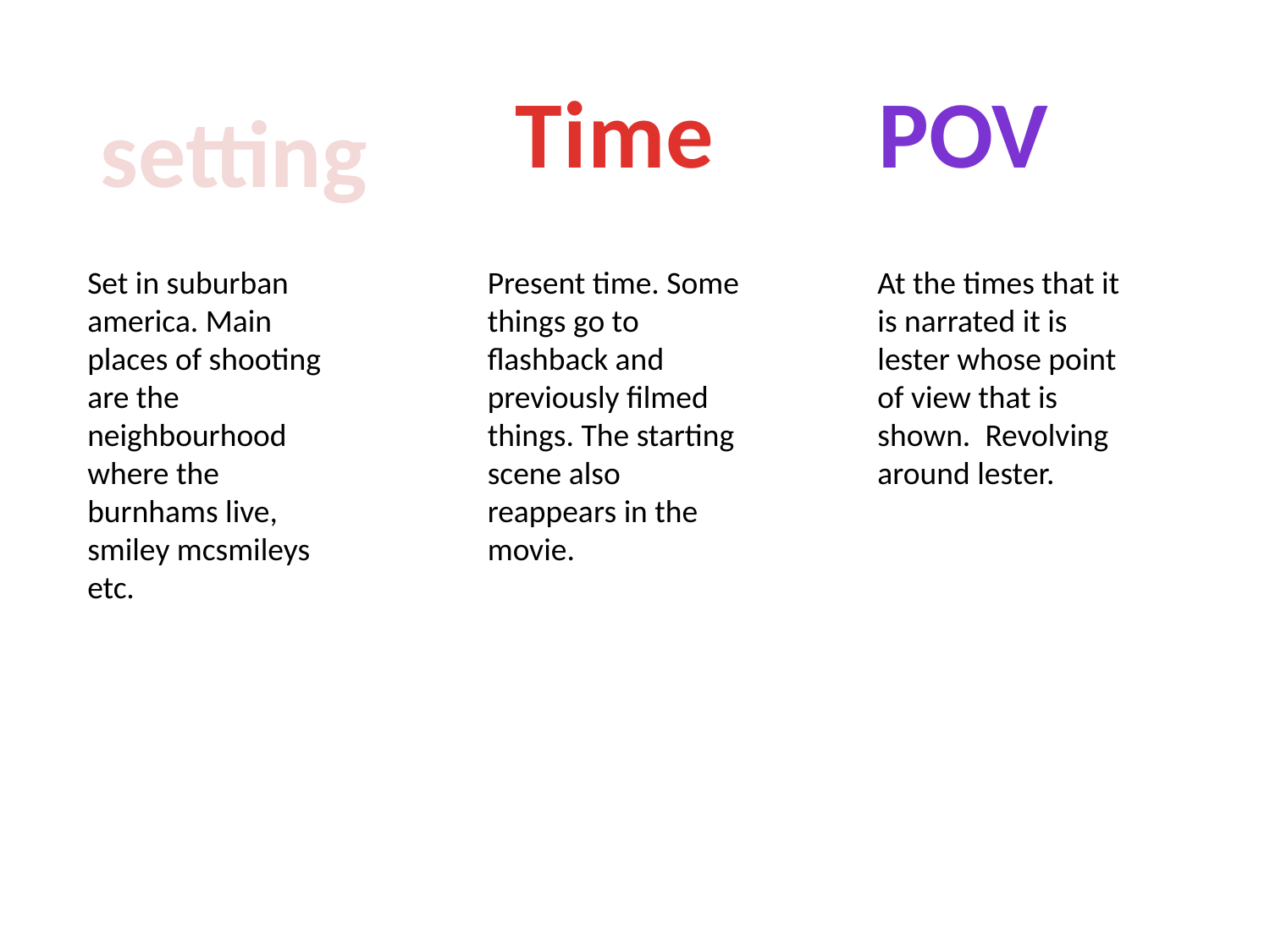

Time
pov
setting
Set in suburban america. Main places of shooting are the neighbourhood where the burnhams live, smiley mcsmileys etc.
Present time. Some things go to flashback and previously filmed things. The starting scene also reappears in the movie.
At the times that it is narrated it is lester whose point of view that is shown.  Revolving around lester.